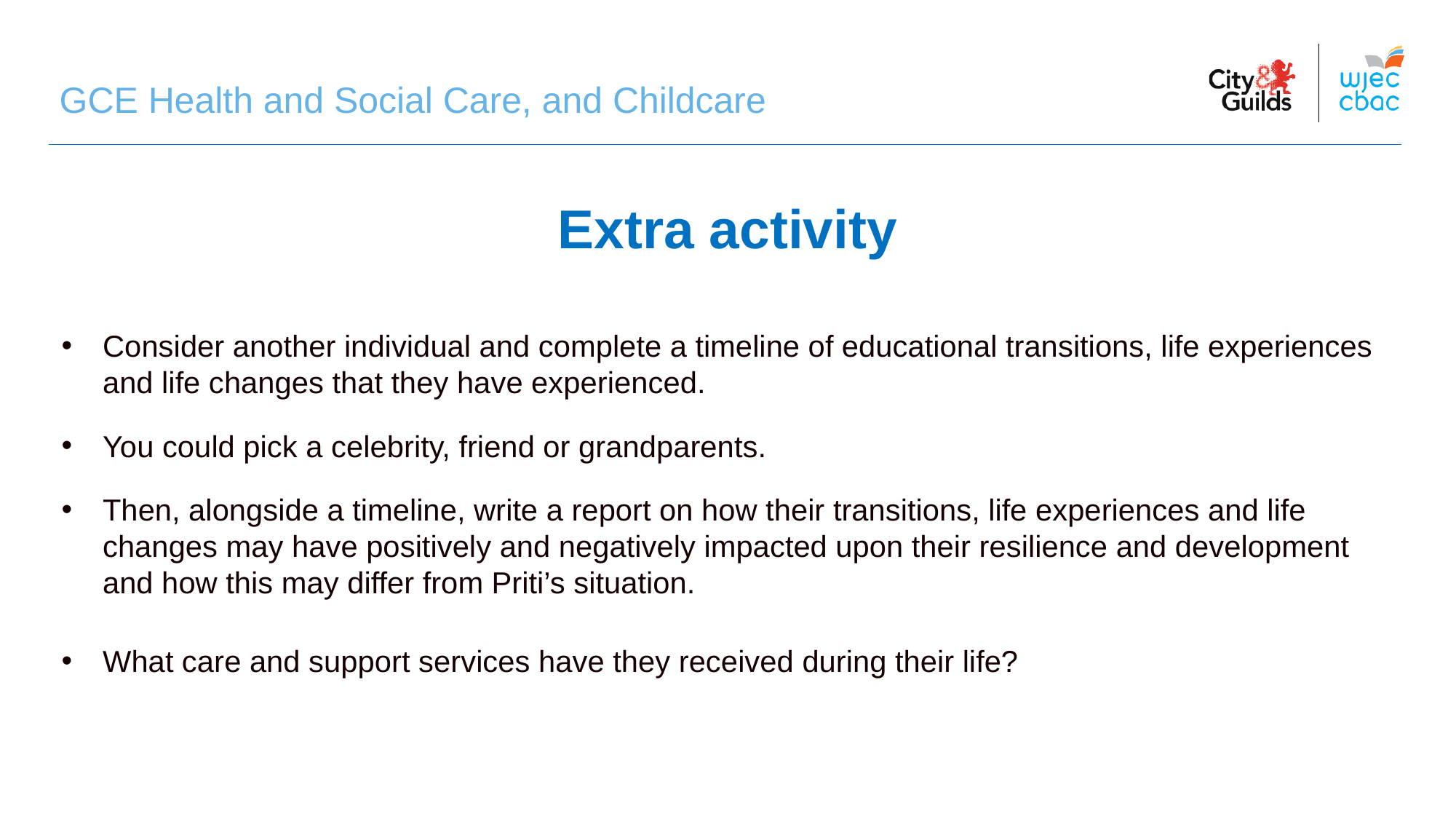

# GCE Health and Social Care, and Childcare
Extra activity

Consider another individual and complete a timeline of educational transitions, life experiences and life changes that they have experienced.
You could pick a celebrity, friend or grandparents.
Then, alongside a timeline, write a report on how their transitions, life experiences and life changes may have positively and negatively impacted upon their resilience and development and how this may differ from Priti’s situation.
What care and support services have they received during their life?